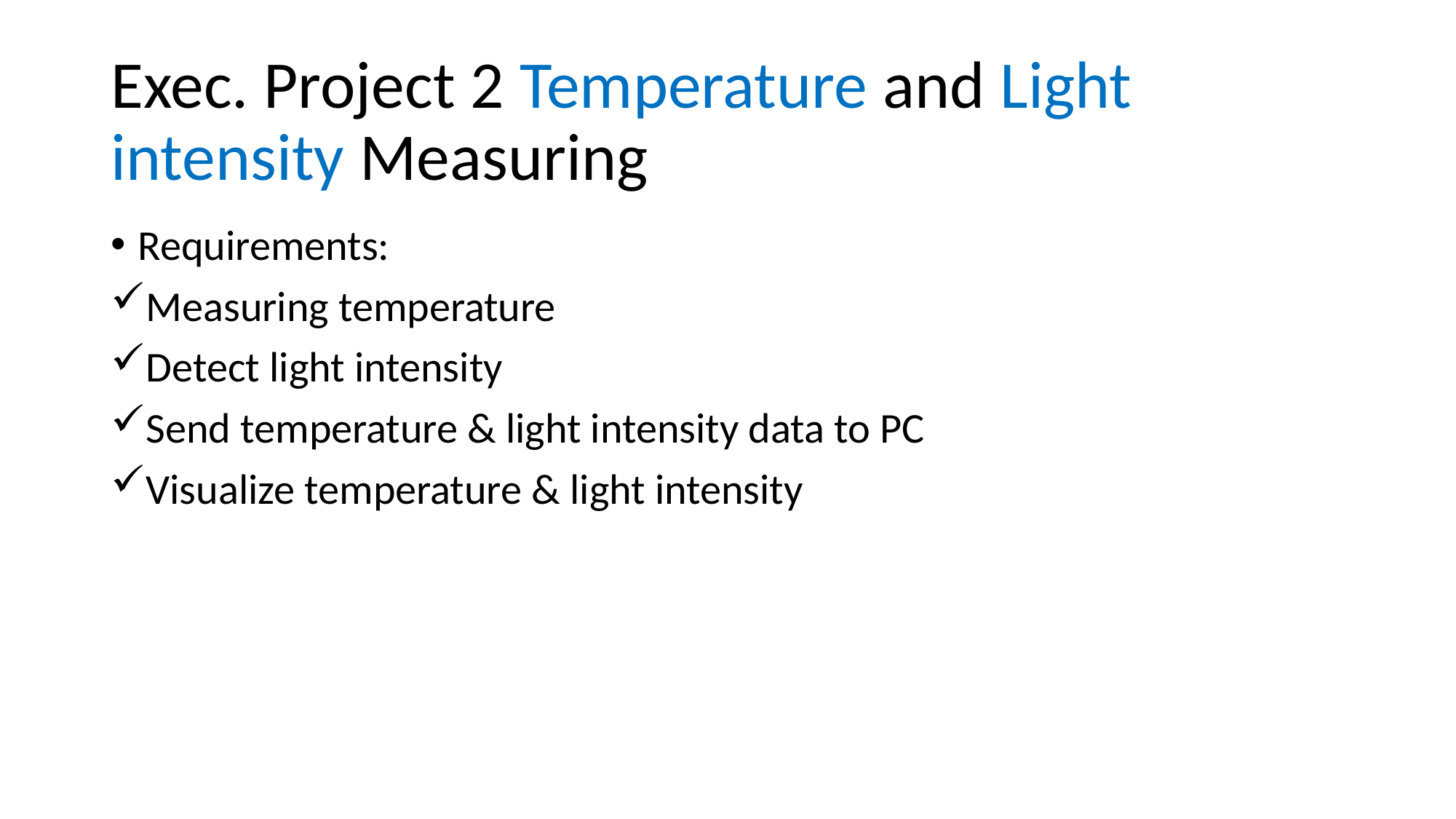

# Exec. Project 2 Temperature and Light intensity Measuring
Requirements:
Measuring temperature
Detect light intensity
Send temperature & light intensity data to PC
Visualize temperature & light intensity